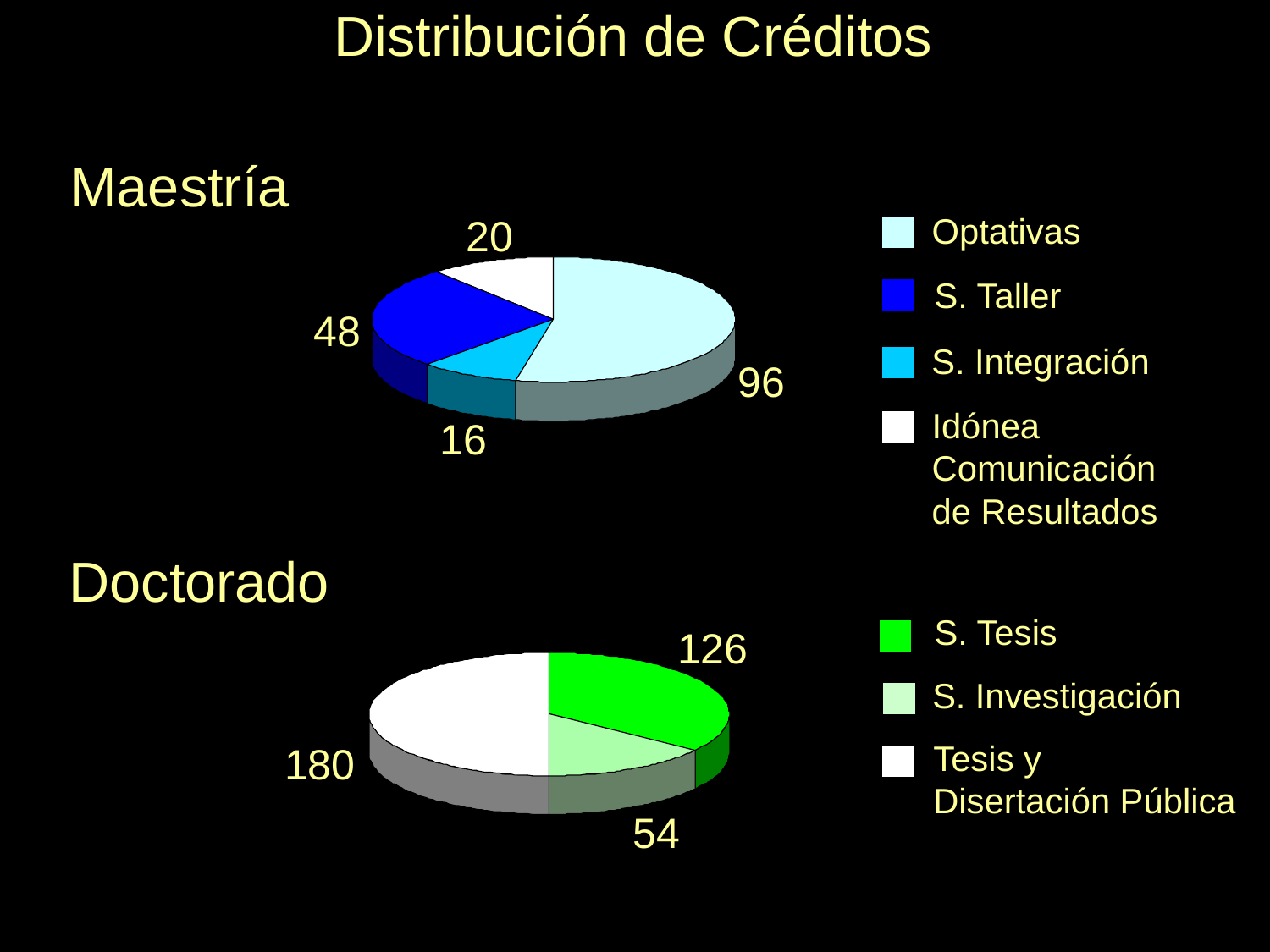

Distribución de Créditos
Maestría

20

48

96

16
Optativas

S. Taller

S. Integración

Idónea
Comunicación de Resultados

Doctorado
S. Tesis

126

180
54
S. Investigación

Tesis y
Disertación Pública